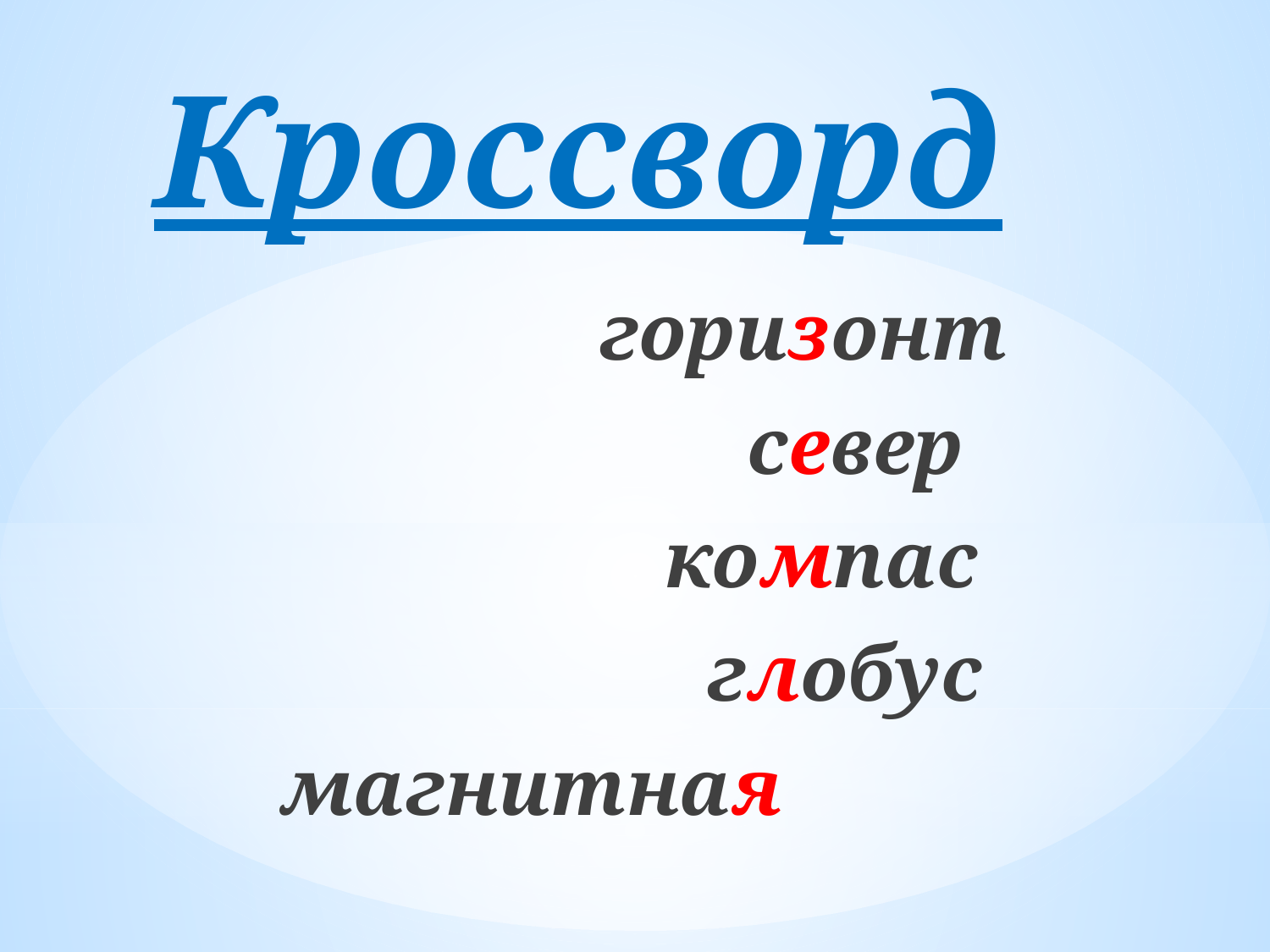

# Кроссворд
                                 горизонт
                              север
                          компас
                            глобус
       магнитная